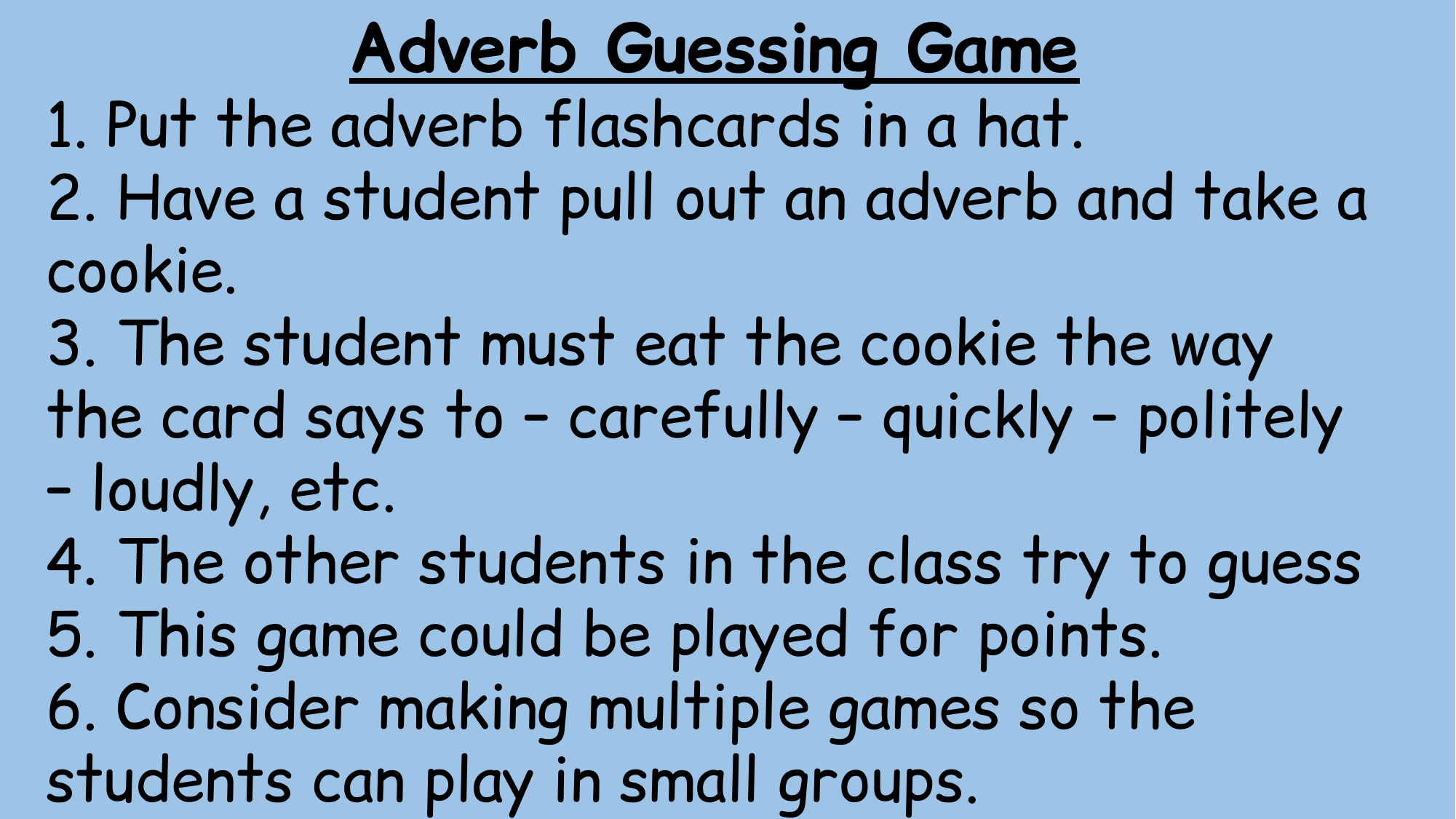

Adverb Guessing Game
1. Put the adverb flashcards in a hat.
2. Have a student pull out an adverb and take a cookie.
3. The student must eat the cookie the way the card says to – carefully – quickly – politely – loudly, etc.
4. The other students in the class try to guess
5. This game could be played for points.
6. Consider making multiple games so the students can play in small groups.